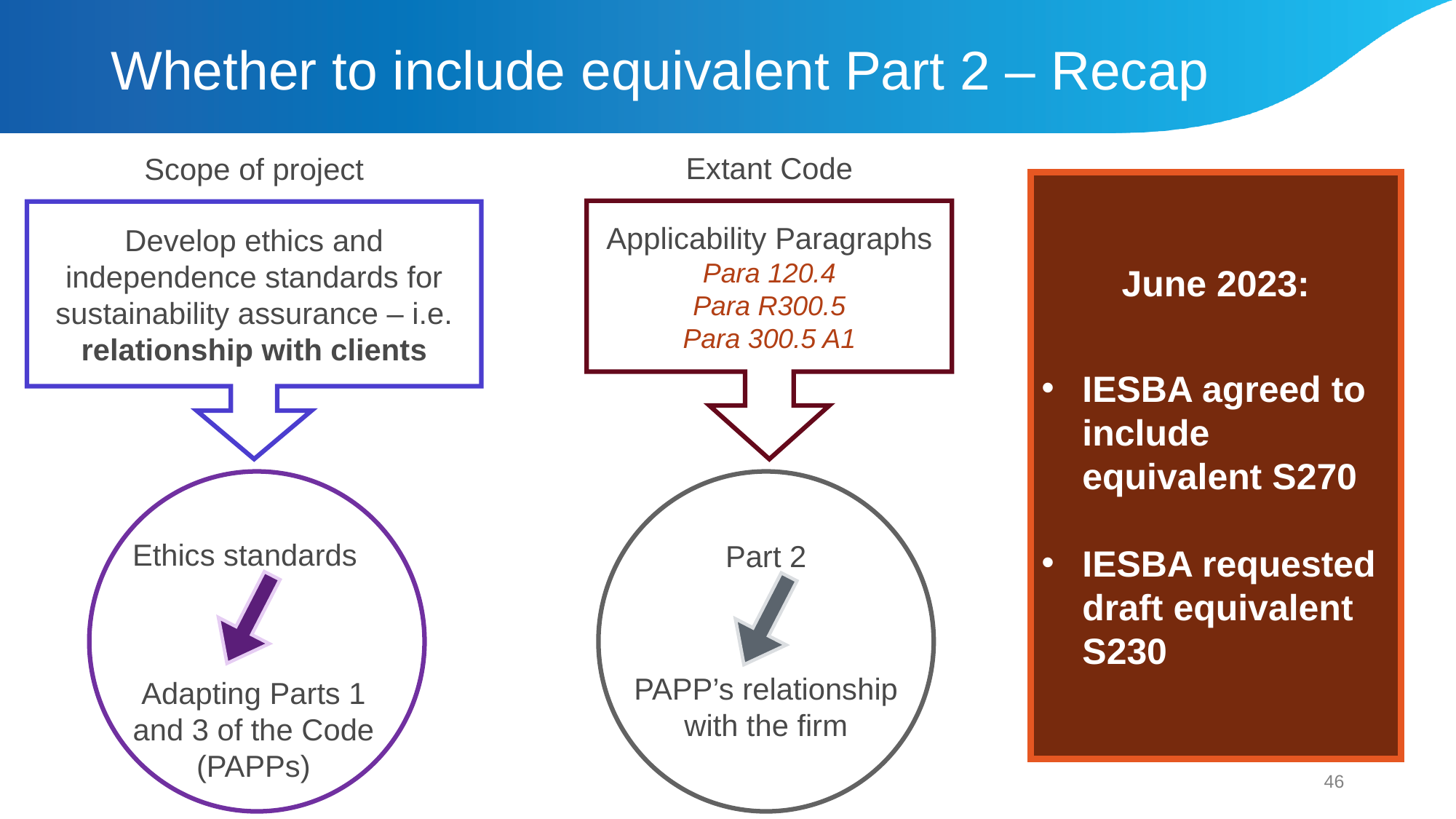

# Whether to include equivalent Part 2 – Recap
Extant Code
Scope of project
June 2023:

IESBA agreed to include equivalent S270

IESBA requested draft equivalent S230
Applicability Paragraphs
Para 120.4
Para R300.5
Para 300.5 A1
Develop ethics and independence standards for sustainability assurance – i.e. relationship with clients

Ethics standards
Part 2

PAPP’s relationship with the firm
Adapting Parts 1 and 3 of the Code (PAPPs)
46